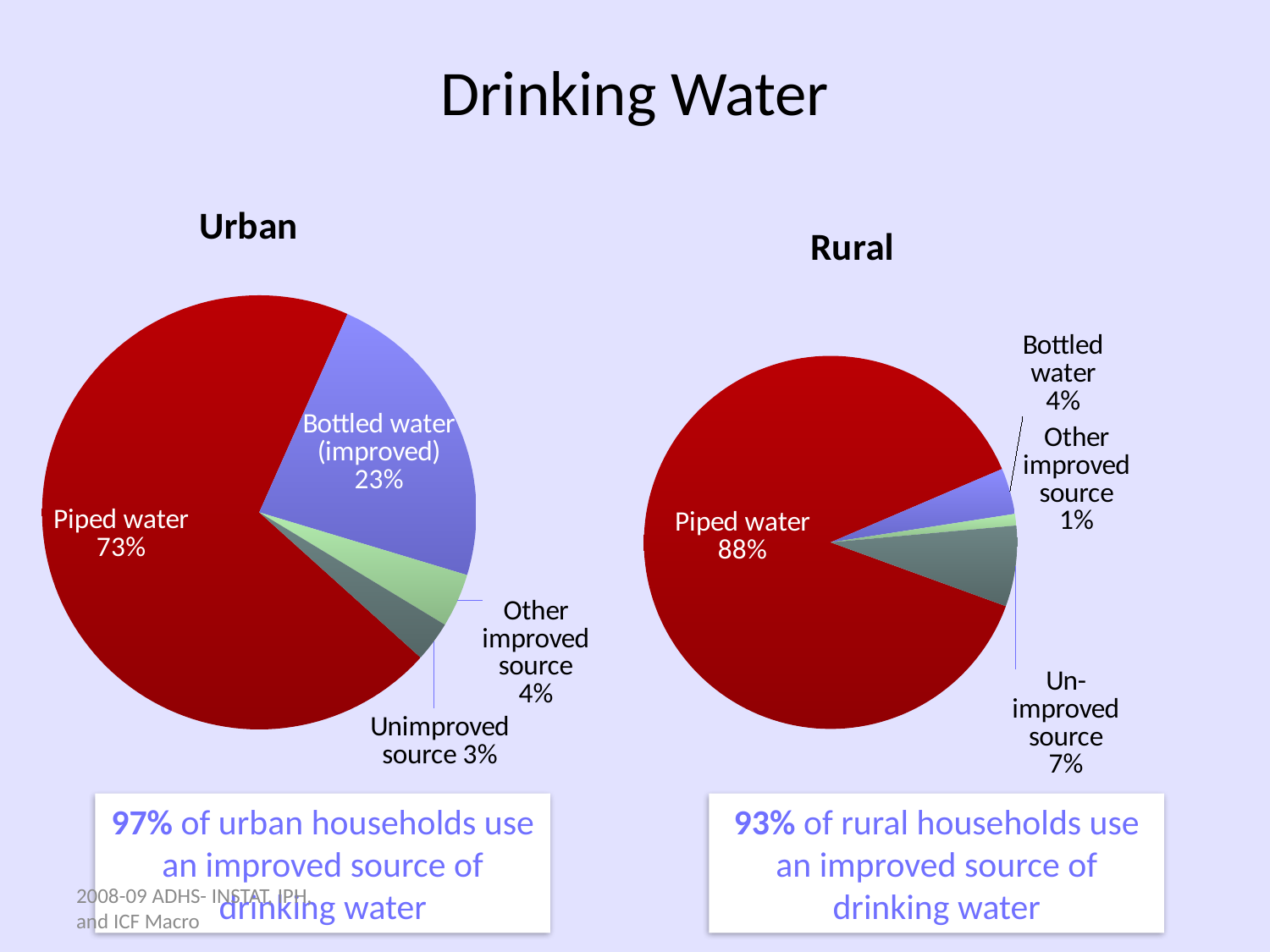

# Drinking Water

### Chart:

| Category | Urban | Rural |
|---|---|---|
| Piped water | 70.0 | 88.0 |
| Bottled water from improved source | 23.0 | 4.0 |
| Other improved source | 4.0 | 1.0 |
| Non-improved source | 3.0 | 7.0 |

### Chart:

| Category | Rural |
|---|---|
| Piped water | 88.0 |
| Bottled water | 4.0 |
| Other improved source | 1.0 |
| Non-improved source | 7.0 |
97% of urban households use an improved source of drinking water
93% of rural households use an improved source of drinking water
2008-09 ADHS- INSTAT, IPH, and ICF Macro